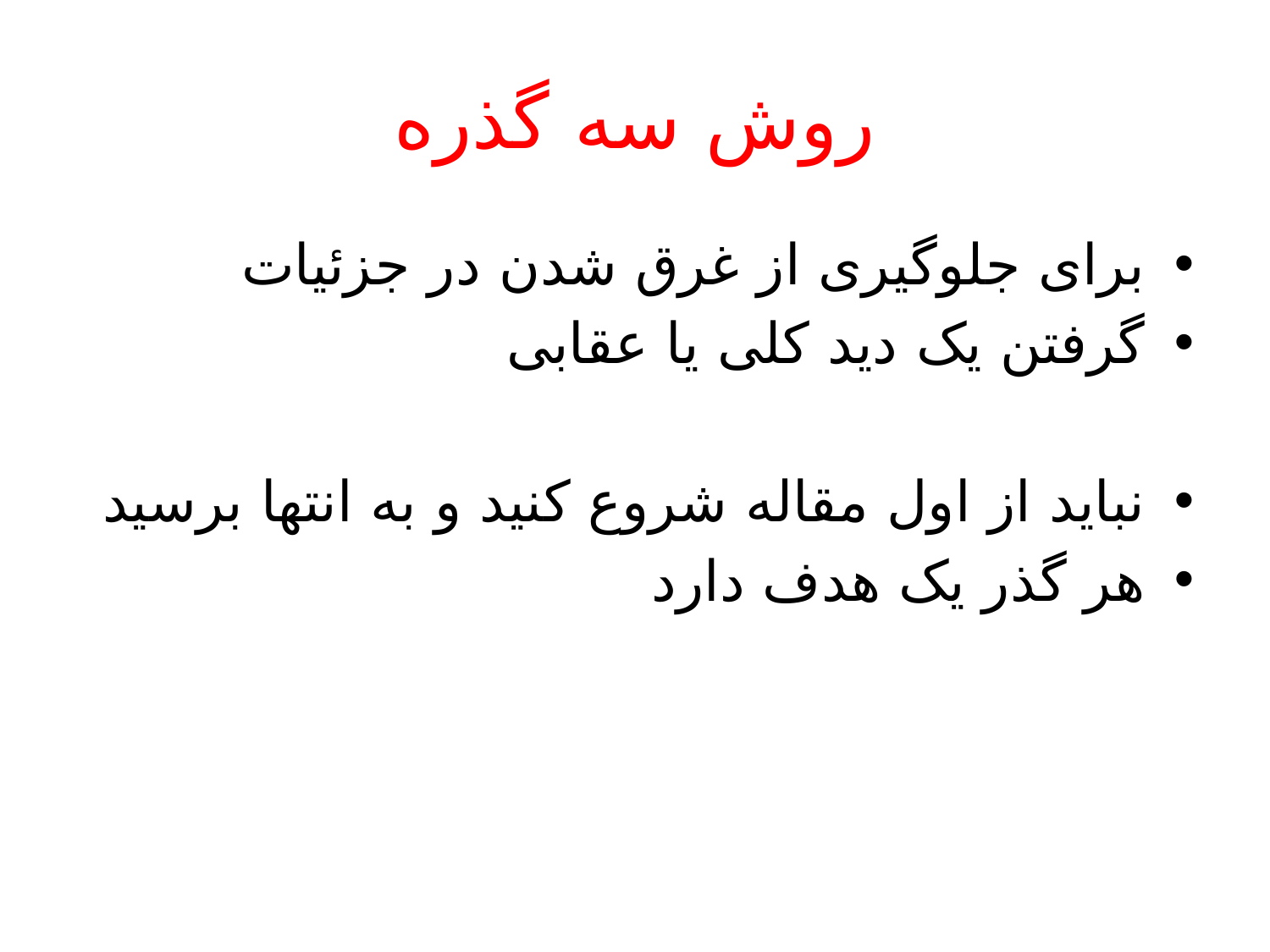

# روش سه گذره
برای جلوگیری از غرق شدن در جزئیات
گرفتن یک دید کلی یا عقابی

نباید از اول مقاله شروع کنید و به انتها برسید
هر گذر یک هدف دارد